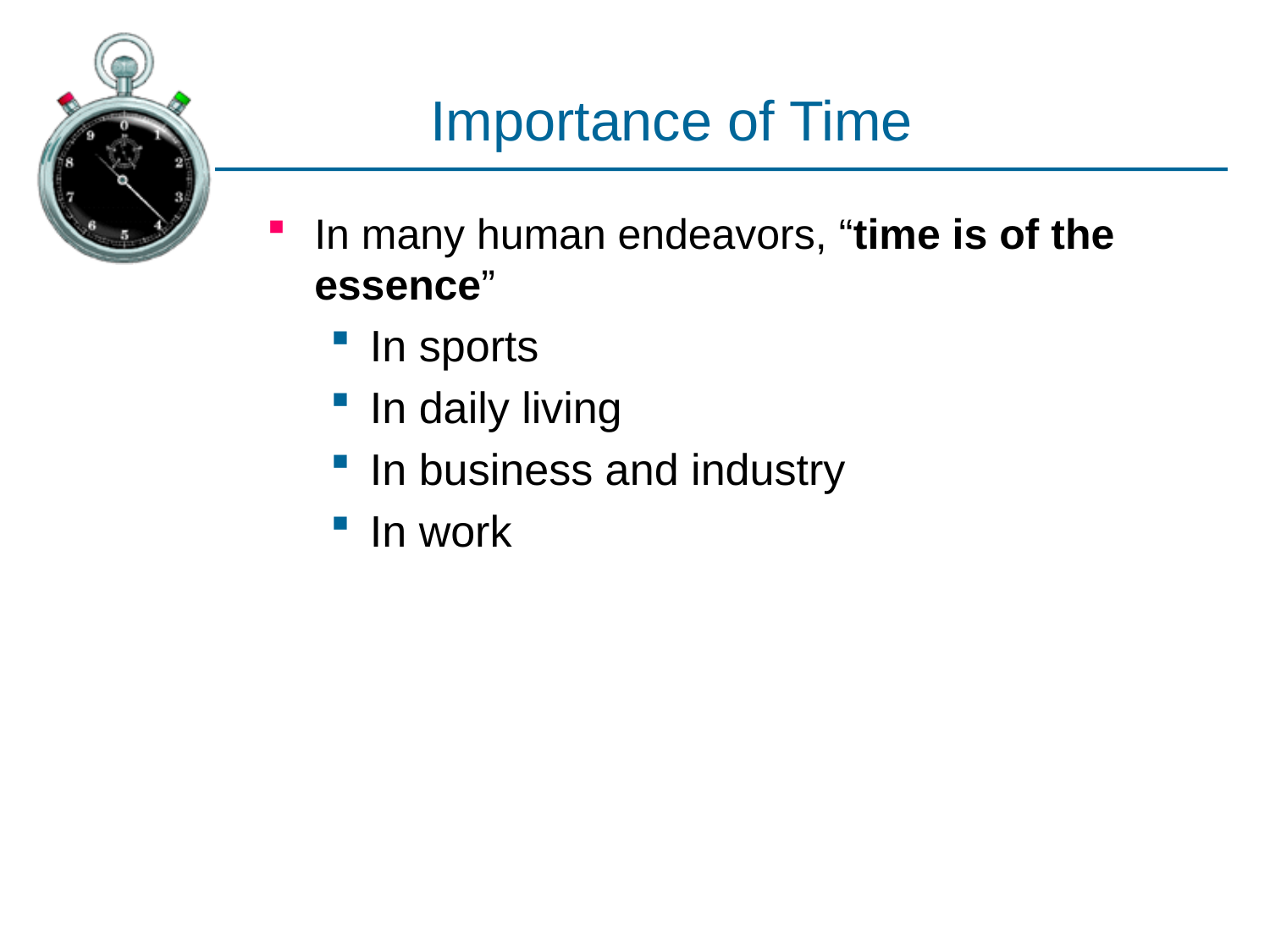

# Importance of Time
In many human endeavors, “time is of the essence”
In sports
In daily living
In business and industry
In work